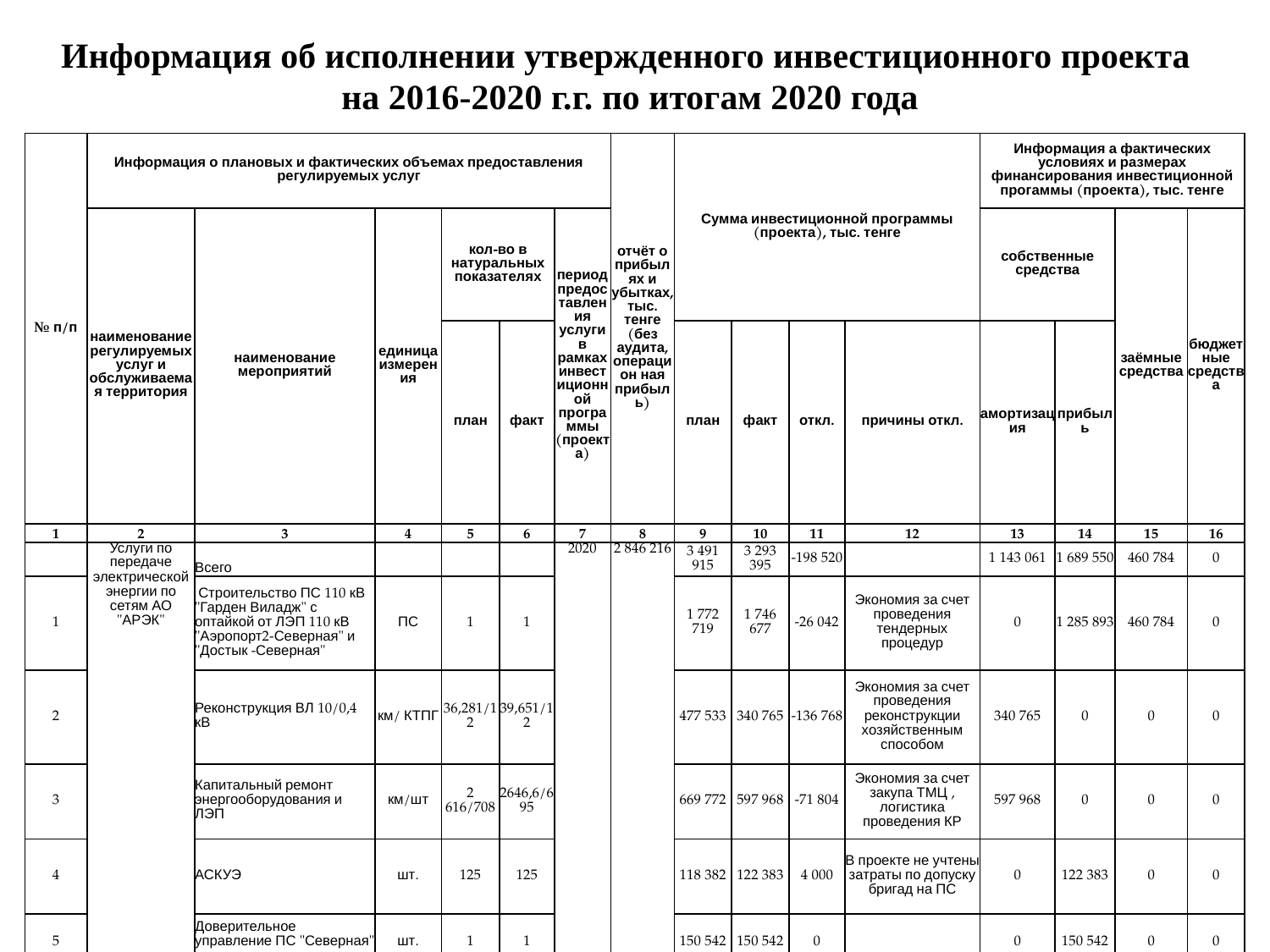

Информация об исполнении утвержденного инвестиционного проекта
на 2016-2020 г.г. по итогам 2020 года
| № п/п | Информация о плановых и фактических объемах предоставления регулируемых услуг |  |  |  |  |  | отчёт о прибылях и убытках, тыс. тенге (без аудита, операцион ная прибыль) | Сумма инвестиционной программы (проекта), тыс. тенге |  |  |  | Информация а фактических условиях и размерах финансирования инвестиционной прогаммы (проекта), тыс. тенге |  |  |  |
| --- | --- | --- | --- | --- | --- | --- | --- | --- | --- | --- | --- | --- | --- | --- | --- |
|  | наименование регулируемых услуг и обслуживаемая территория | наименование мероприятий | единица измерения | кол-во в натуральных показателях |  | период предоставления услуги в рамках инвестиционной программы (проекта) |  |  |  |  |  | собственные средства |  | заёмные средства | бюджетные средства |
|  |  |  |  | план | факт |  |  | план | факт | откл. | причины откл. | амортизация | прибыль |  |  |
| 1 | 2 | 3 | 4 | 5 | 6 | 7 | 8 | 9 | 10 | 11 | 12 | 13 | 14 | 15 | 16 |
|  | Услуги по передаче электрической энергии по сетям АО "АРЭК" | Всего |  |  |  | 2020 | 2 846 216 | 3 491 915 | 3 293 395 | -198 520 |  | 1 143 061 | 1 689 550 | 460 784 | 0 |
| 1 |  | Строительство ПС 110 кВ "Гарден Виладж" с оптайкой от ЛЭП 110 кВ "Аэропорт2-Северная" и "Достык -Северная" | ПС | 1 | 1 |  |  | 1 772 719 | 1 746 677 | -26 042 | Экономия за счет проведения тендерных процедур | 0 | 1 285 893 | 460 784 | 0 |
| 2 |  | Реконструкция ВЛ 10/0,4 кВ | км/ КТПГ | 36,281/12 | 39,651/12 |  |  | 477 533 | 340 765 | -136 768 | Экономия за счет проведения реконструкции хозяйственным способом | 340 765 | 0 | 0 | 0 |
| 3 |  | Капитальный ремонт энергооборудования и ЛЭП | км/шт | 2 616/708 | 2646,6/695 |  |  | 669 772 | 597 968 | -71 804 | Экономия за счет закупа ТМЦ , логистика проведения КР | 597 968 | 0 | 0 | 0 |
| 4 |  | АСКУЭ | шт. | 125 | 125 |  |  | 118 382 | 122 383 | 4 000 | В проекте не учтены затраты по допуску бригад на ПС | 0 | 122 383 | 0 | 0 |
| 5 |  | Доверительное управление ПС "Северная" с последующим выкупом | шт. | 1 | 1 |  |  | 150 542 | 150 542 | 0 |  | 0 | 150 542 | 0 | 0 |